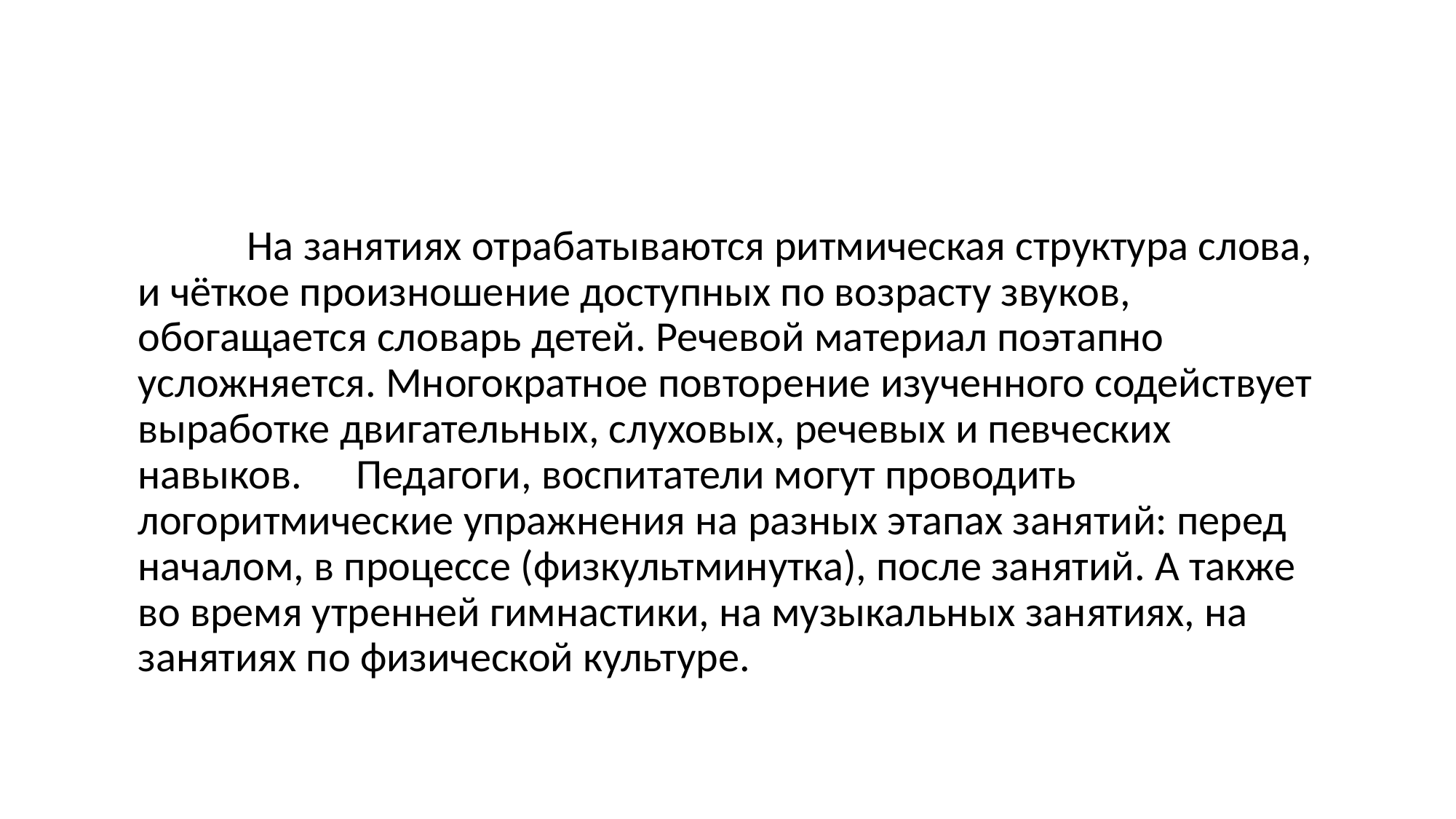

#
	На занятиях отрабатываются ритмическая структура слова, и чёткое произношение доступных по возрасту звуков, обогащается словарь детей. Речевой материал поэтапно усложняется. Многократное повторение изученного содействует выработке двигательных, слуховых, речевых и певческих навыков. 	Педагоги, воспитатели могут проводить логоритмические упражнения на разных этапах занятий: перед началом, в процессе (физкультминутка), после занятий. А также во время утренней гимнастики, на музыкальных занятиях, на занятиях по физической культуре.